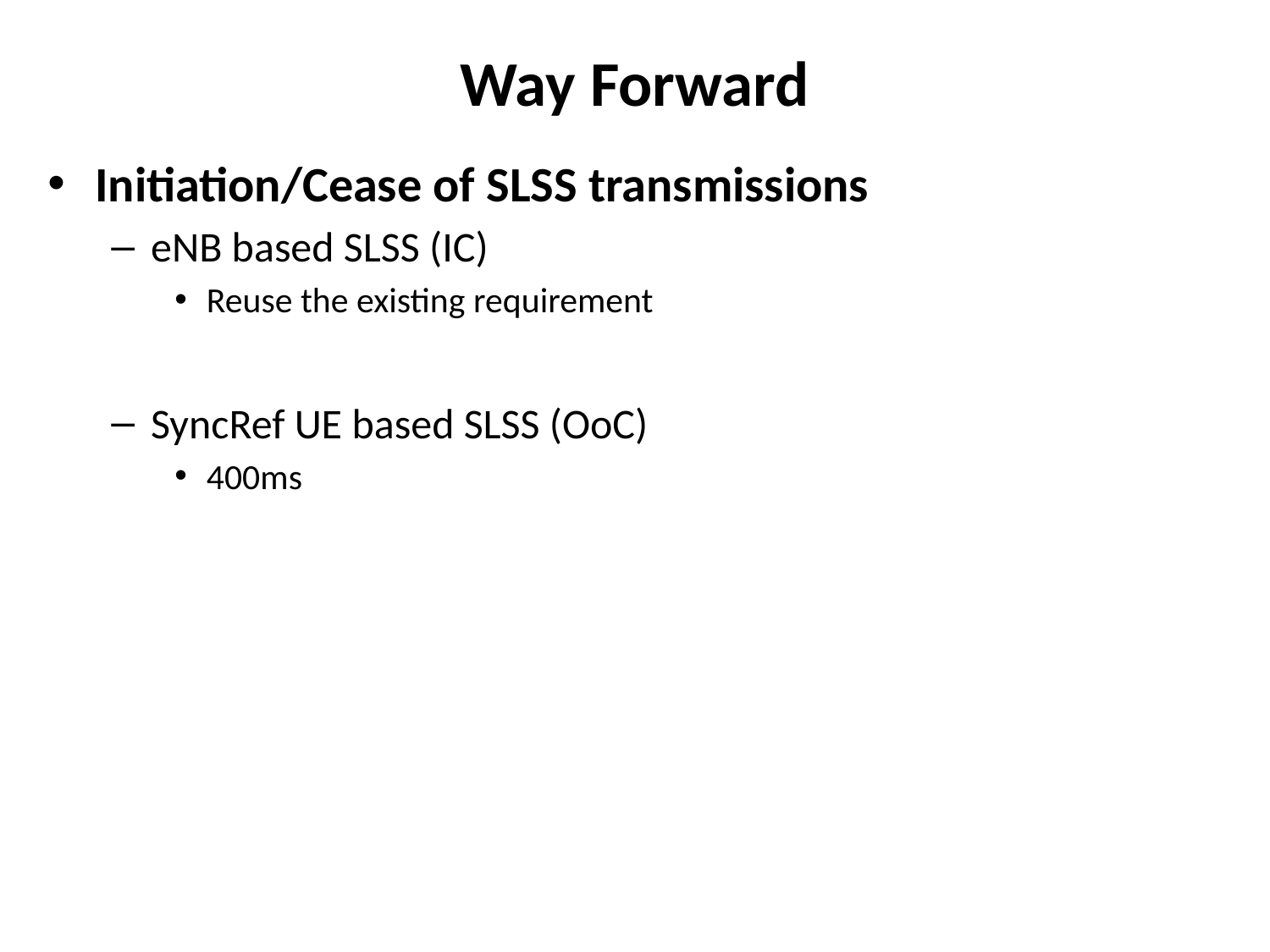

# Way Forward
Initiation/Cease of SLSS transmissions
eNB based SLSS (IC)
Reuse the existing requirement

SyncRef UE based SLSS (OoC)
400ms